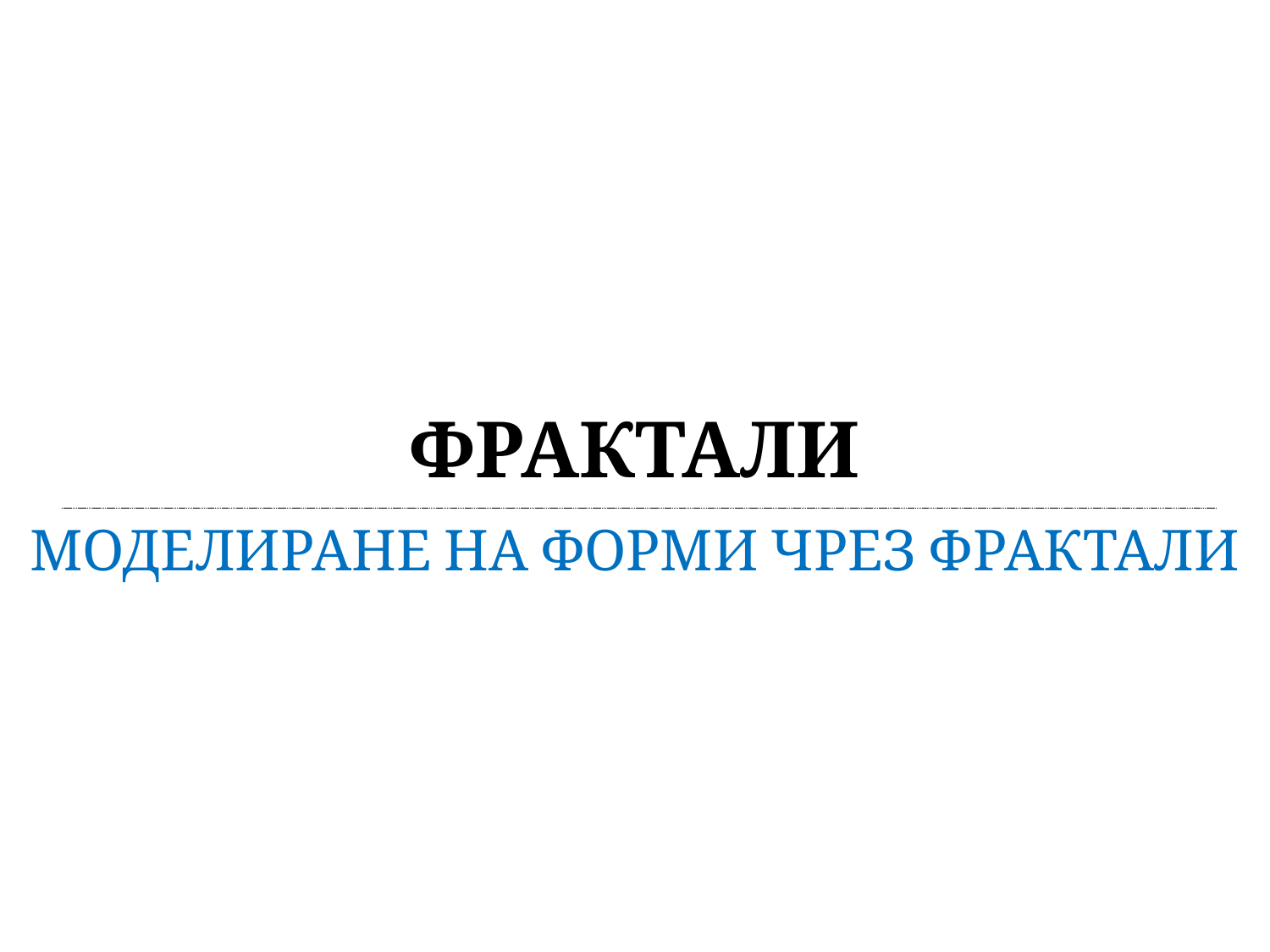

# Фрактали
Моделиране на форми чрез фрактали